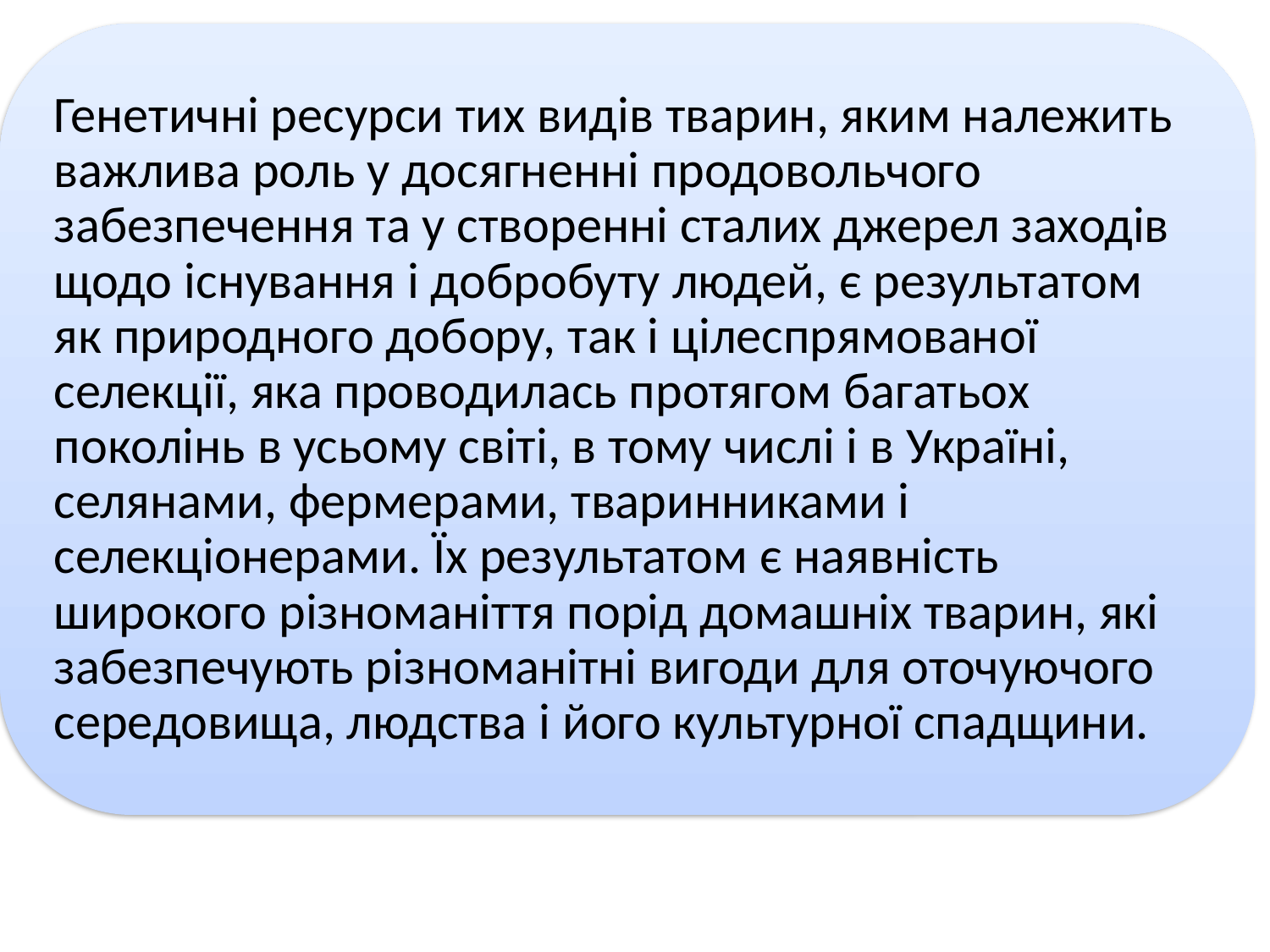

Генетичні ресурси тих видів тварин, яким належить важлива роль у досягненні продовольчого забезпечення та у створенні сталих джерел заходів щодо існування і добробуту людей, є результатом як природного добору, так і цілеспрямованої селекції, яка проводилась протягом багатьох поколінь в усьому світі, в тому числі і в Україні, селянами, фермерами, тваринниками і селекціонерами. Їх результатом є наявність широкого різноманіття порід домашніх тварин, які забезпечують різноманітні вигоди для оточуючого середовища, людства і його культурної спадщини.